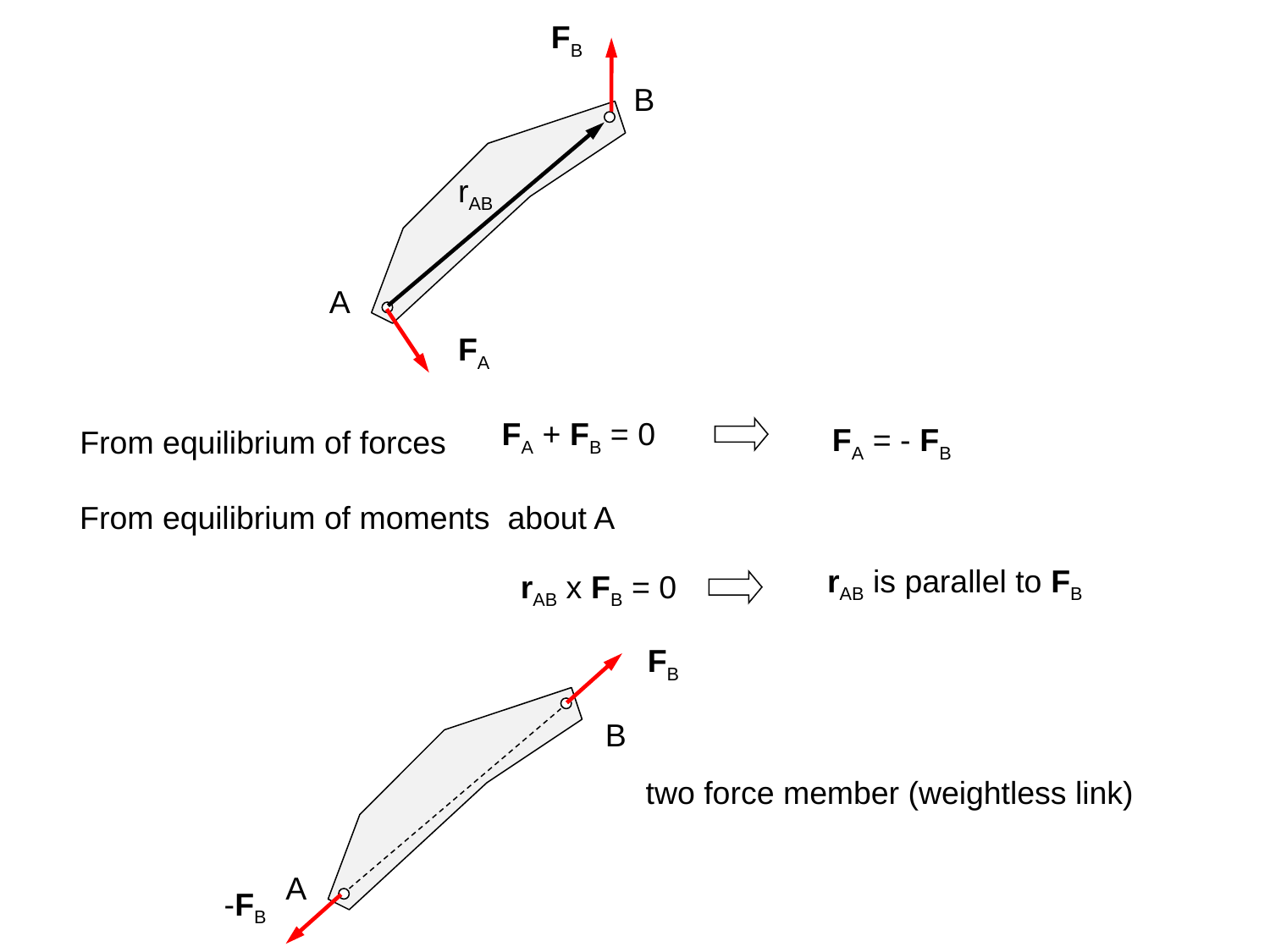

FB

B

rAB
A

FA
FA + FB = 0
FA = - FB
From equilibrium of forces

From equilibrium of moments  about A
rAB is parallel to FB
rAB x FB = 0

FB

B
two force member (weightless link)
A
-FB